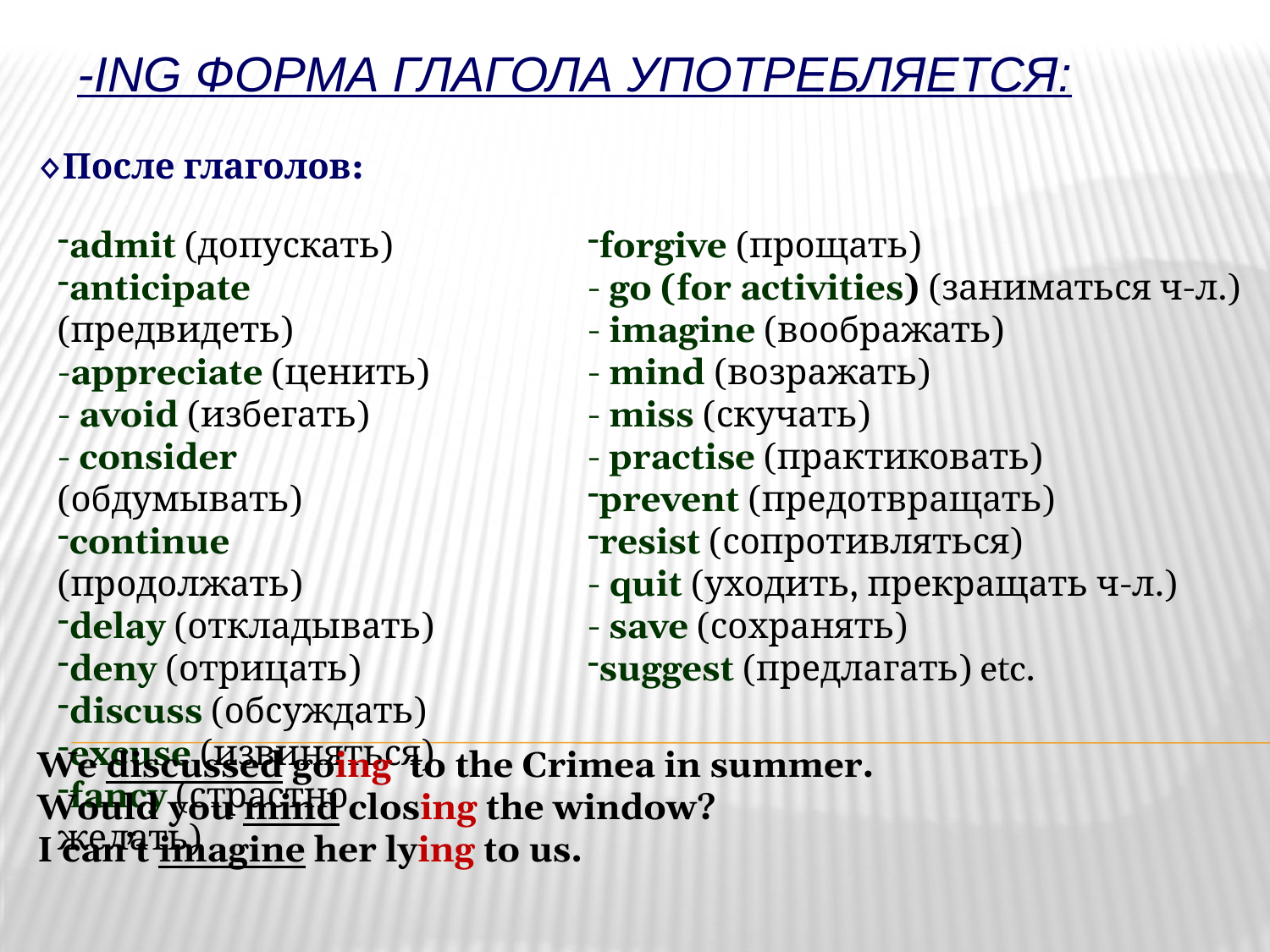

-ing форма глагола употребляется:
◊После глаголов:

admit (допускать)
anticipate (предвидеть)
-appreciate (ценить)
- avoid (избегать)
- consider (обдумывать)
continue (продолжать)
delay (откладывать)
deny (отрицать)
discuss (обсуждать)
excuse (извиняться)
fancy (страстно желать)

forgive (прощать)
- go (for activities) (заниматься ч-л.)
- imagine (воображать)
- mind (возражать)
- miss (скучать)
- practise (практиковать)
prevent (предотвращать)
resist (сопротивляться)
- quit (уходить, прекращать ч-л.)
- save (сохранять)
suggest (предлагать) etc.
We discussed going  to the Crimea in summer.
Would you mind closing the window?
I can’t imagine her lying to us.